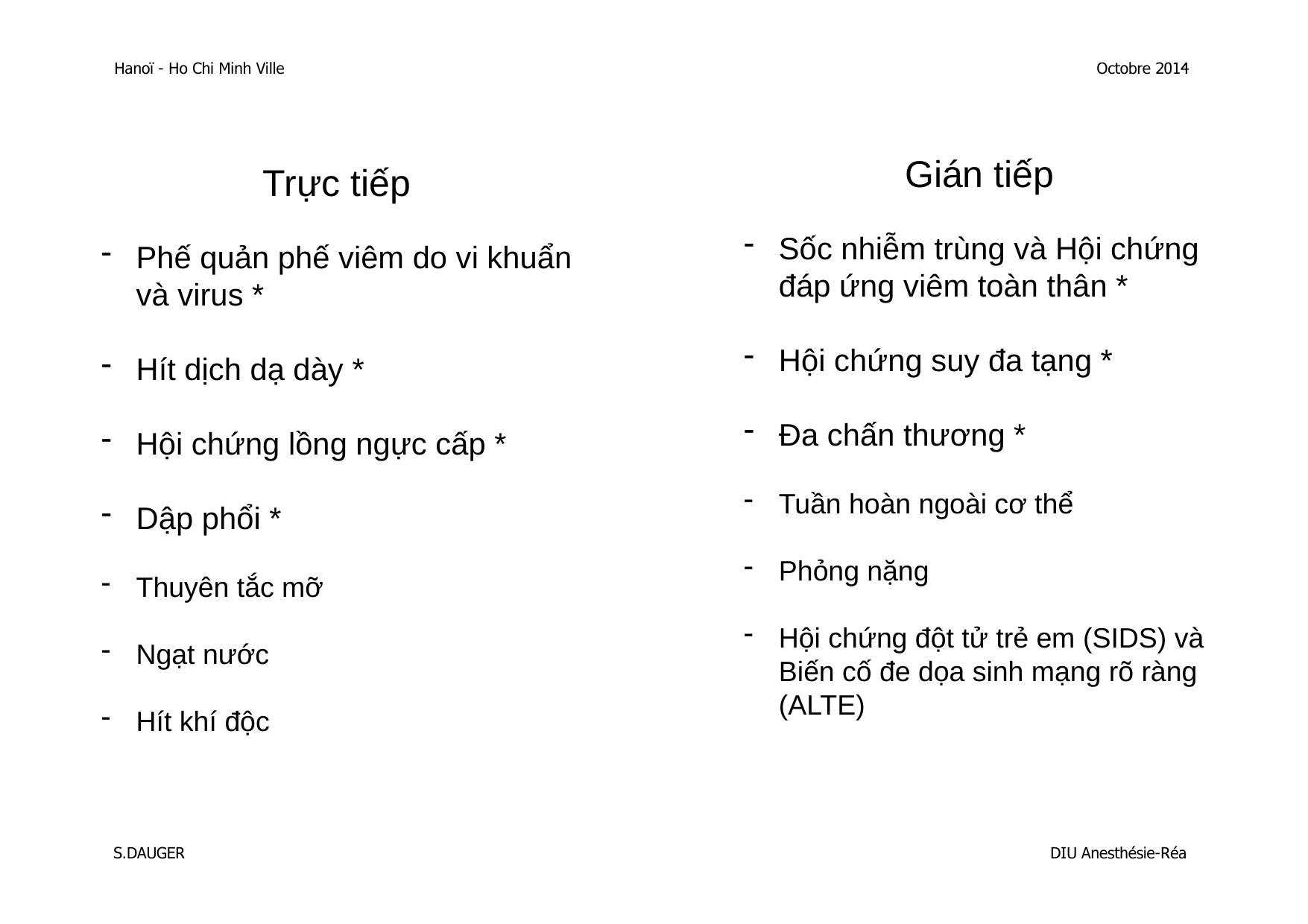

Hanoï - Ho Chi Minh Ville

Octobre 2014

Gián tiếp

Sốc nhiễm trùng và Hội chứng đáp ứng viêm toàn thân *

Hội chứng suy đa tạng *

Đa chấn thương *

Tuần hoàn ngoài cơ thể

Phỏng nặng

Hội chứng đột tử trẻ em (SIDS) và Biến cố đe dọa sinh mạng rõ ràng (ALTE)
Trực tiếp

Phế quản phế viêm do vi khuẩn và virus *

Hít dịch dạ dày *

Hội chứng lồng ngực cấp *

Dập phổi *

Thuyên tắc mỡ

Ngạt nước

Hít khí độc

S.DAUGER

DIU Anesthésie-Réa